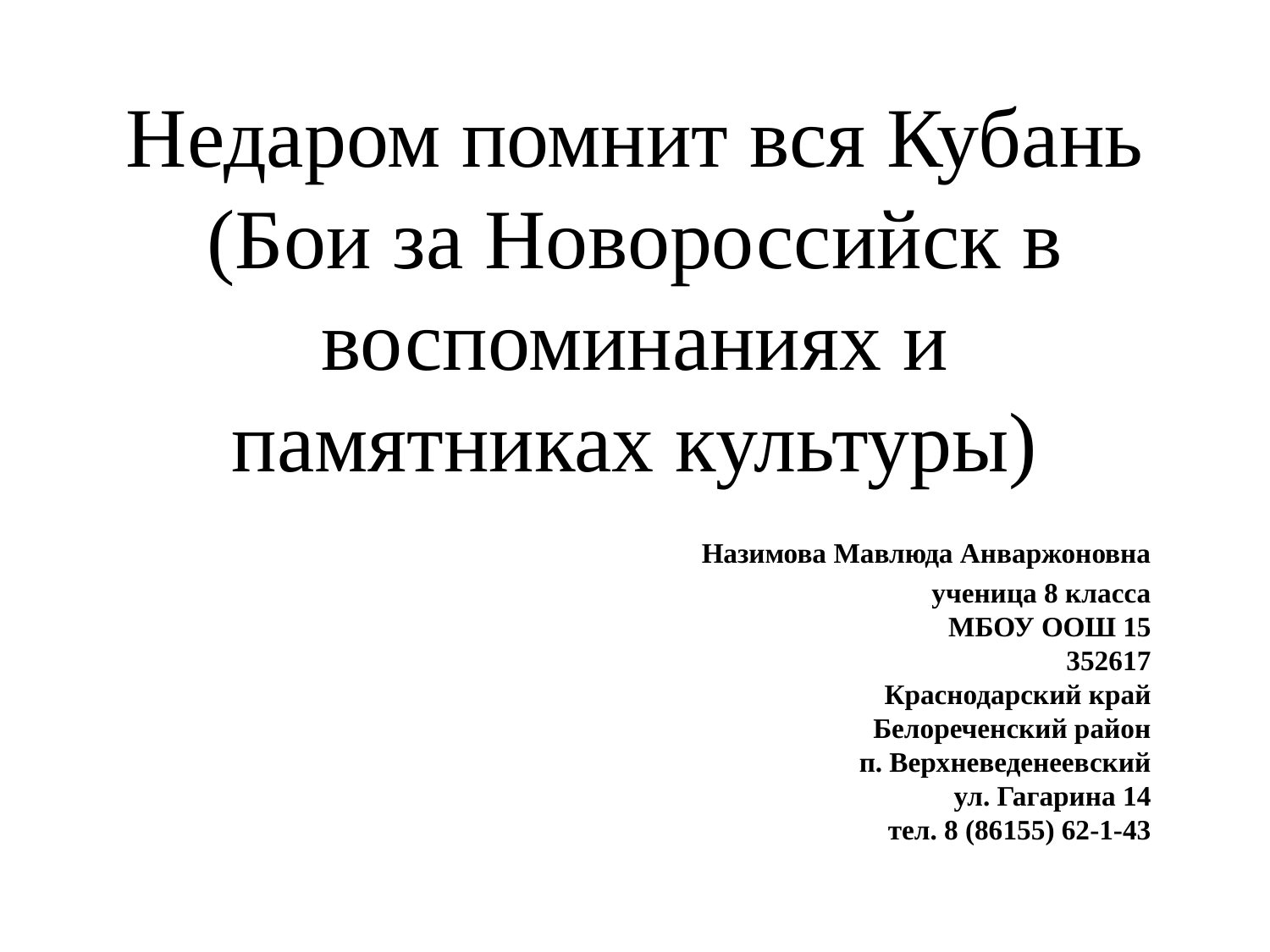

# Недаром помнит вся Кубань (Бои за Новороссийск в воспоминаниях и памятниках культуры)
Назимова Мавлюда Анваржоновна
ученица 8 класса
МБОУ ООШ 15
352617
Краснодарский край
Белореченский район
п. Верхневеденеевский
ул. Гагарина 14
тел. 8 (86155) 62-1-43